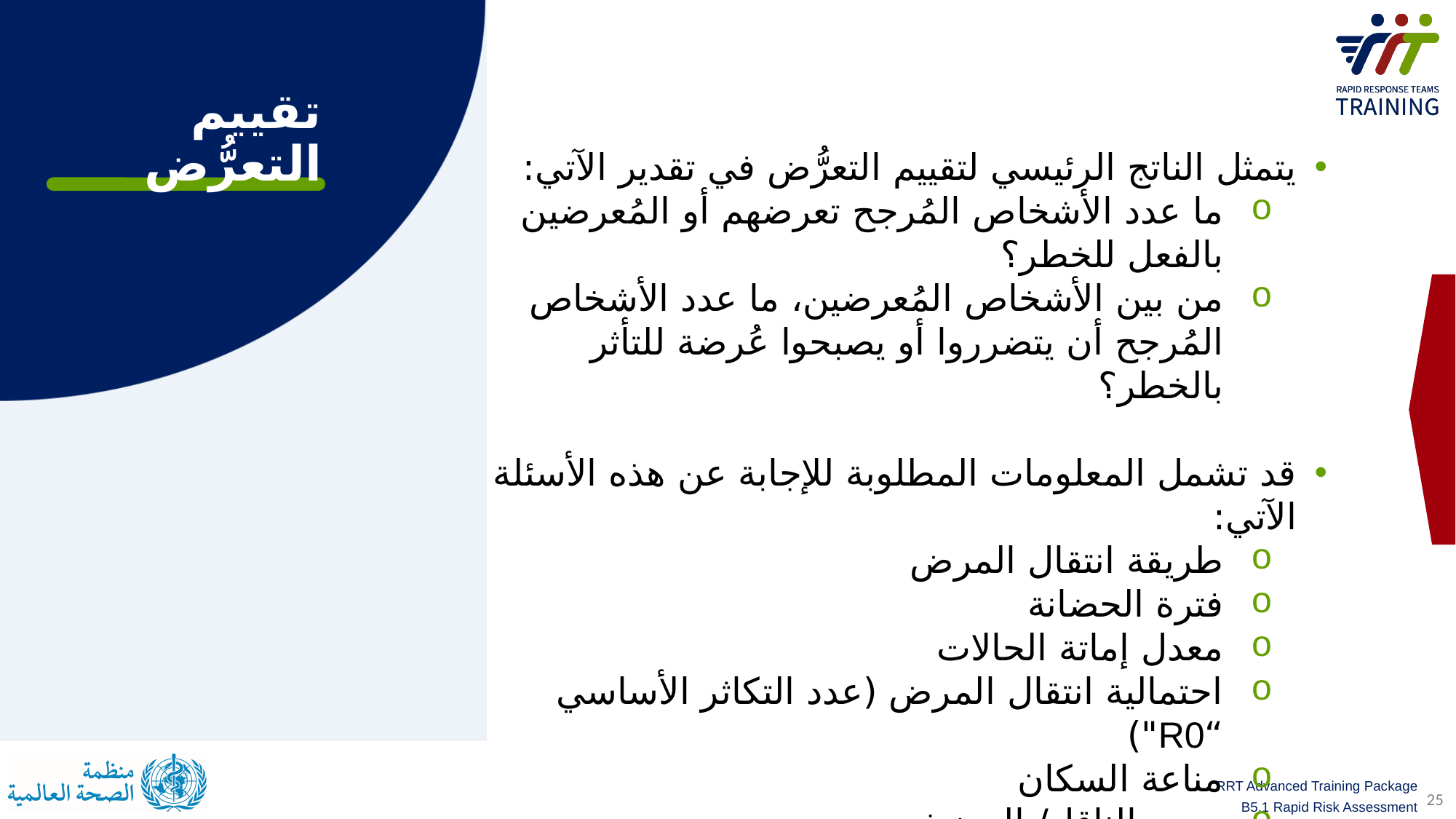

# تقييم التعرُّض
يتمثل الناتج الرئيسي لتقييم التعرُّض في تقدير الآتي:
ما عدد الأشخاص المُرجح تعرضهم أو المُعرضين بالفعل للخطر؟
من بين الأشخاص المُعرضين، ما عدد الأشخاص المُرجح أن يتضرروا أو يصبحوا عُرضة للتأثر بالخطر؟

قد تشمل المعلومات المطلوبة للإجابة عن هذه الأسئلة الآتي:
طريقة انتقال المرض
فترة الحضانة
معدل إماتة الحالات
احتمالية انتقال المرض (عدد التكاثر الأساسي “R0")
مناعة السكان
وجود الناقل/ المضيفين
الاستجابة للجرعات